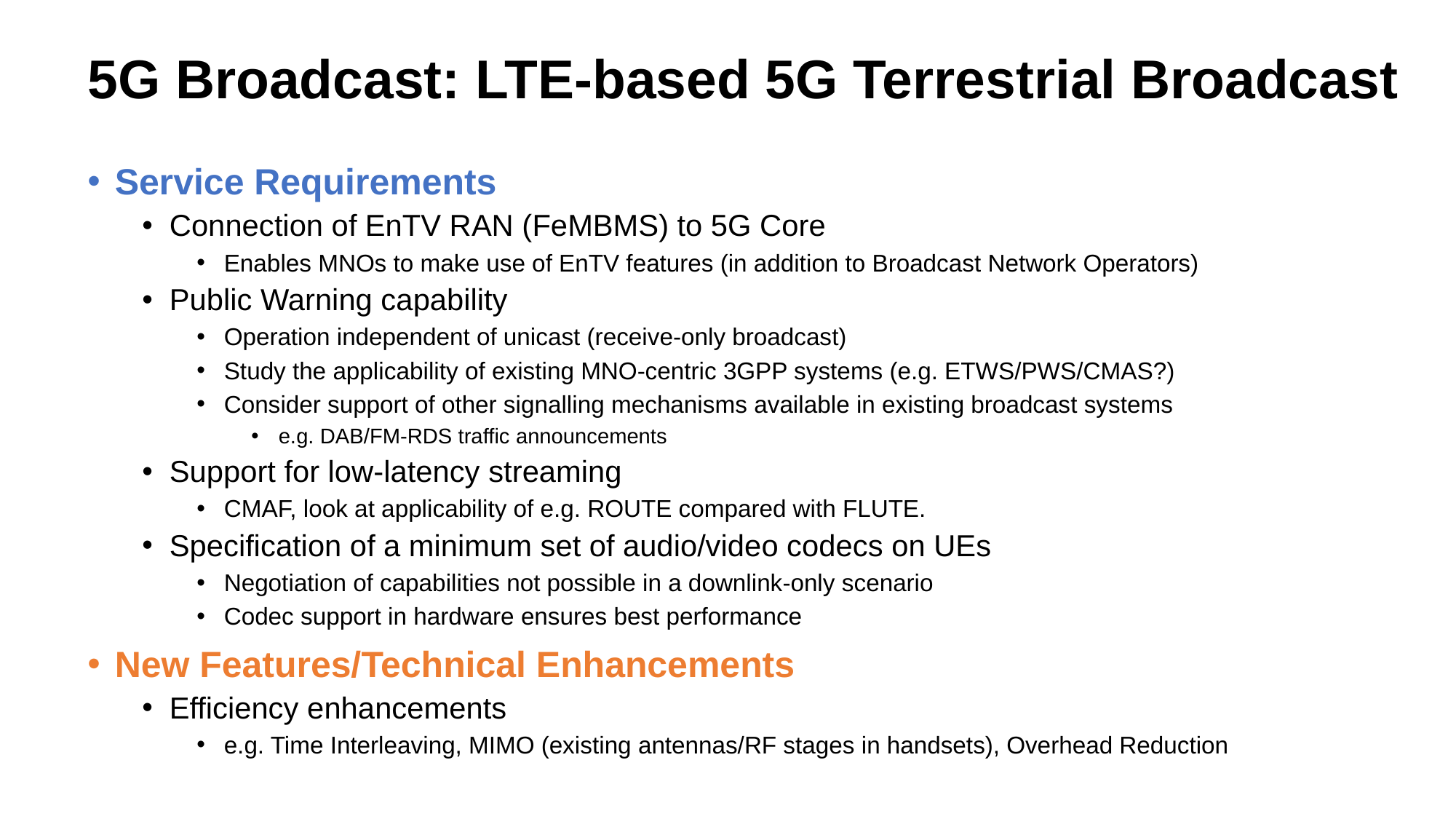

5G Broadcast: LTE-based 5G Terrestrial Broadcast
Service Requirements
Connection of EnTV RAN (FeMBMS) to 5G Core
Enables MNOs to make use of EnTV features (in addition to Broadcast Network Operators)
Public Warning capability
Operation independent of unicast (receive-only broadcast)
Study the applicability of existing MNO-centric 3GPP systems (e.g. ETWS/PWS/CMAS?)
Consider support of other signalling mechanisms available in existing broadcast systems
e.g. DAB/FM-RDS traffic announcements
Support for low-latency streaming
CMAF, look at applicability of e.g. ROUTE compared with FLUTE.
Specification of a minimum set of audio/video codecs on UEs
Negotiation of capabilities not possible in a downlink-only scenario
Codec support in hardware ensures best performance
New Features/Technical Enhancements
Efficiency enhancements
e.g. Time Interleaving, MIMO (existing antennas/RF stages in handsets), Overhead Reduction